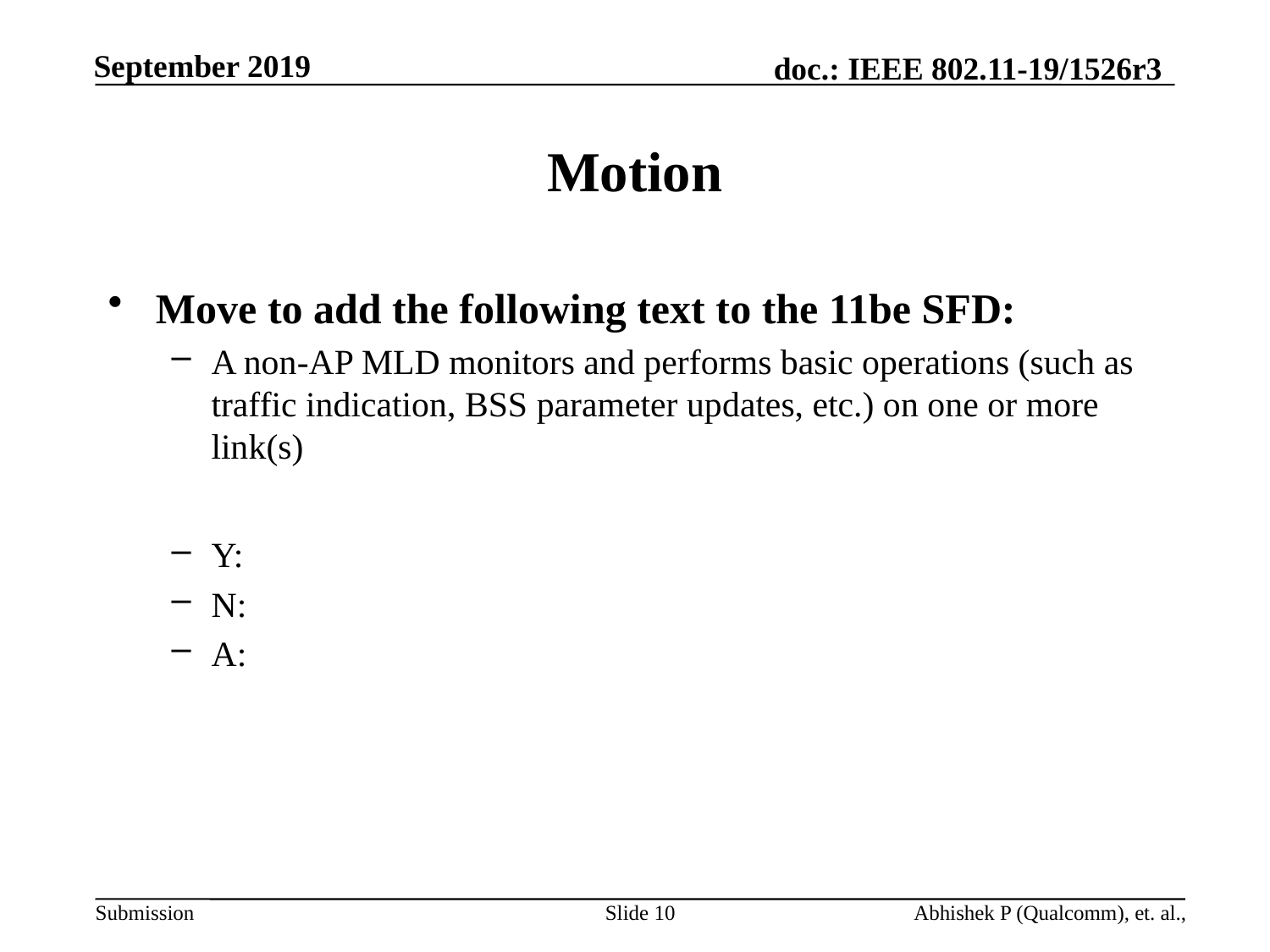

# Motion
Move to add the following text to the 11be SFD:
A non-AP MLD monitors and performs basic operations (such as traffic indication, BSS parameter updates, etc.) on one or more link(s)

Y:
N:
A:
Slide 10
Abhishek P (Qualcomm), et. al.,